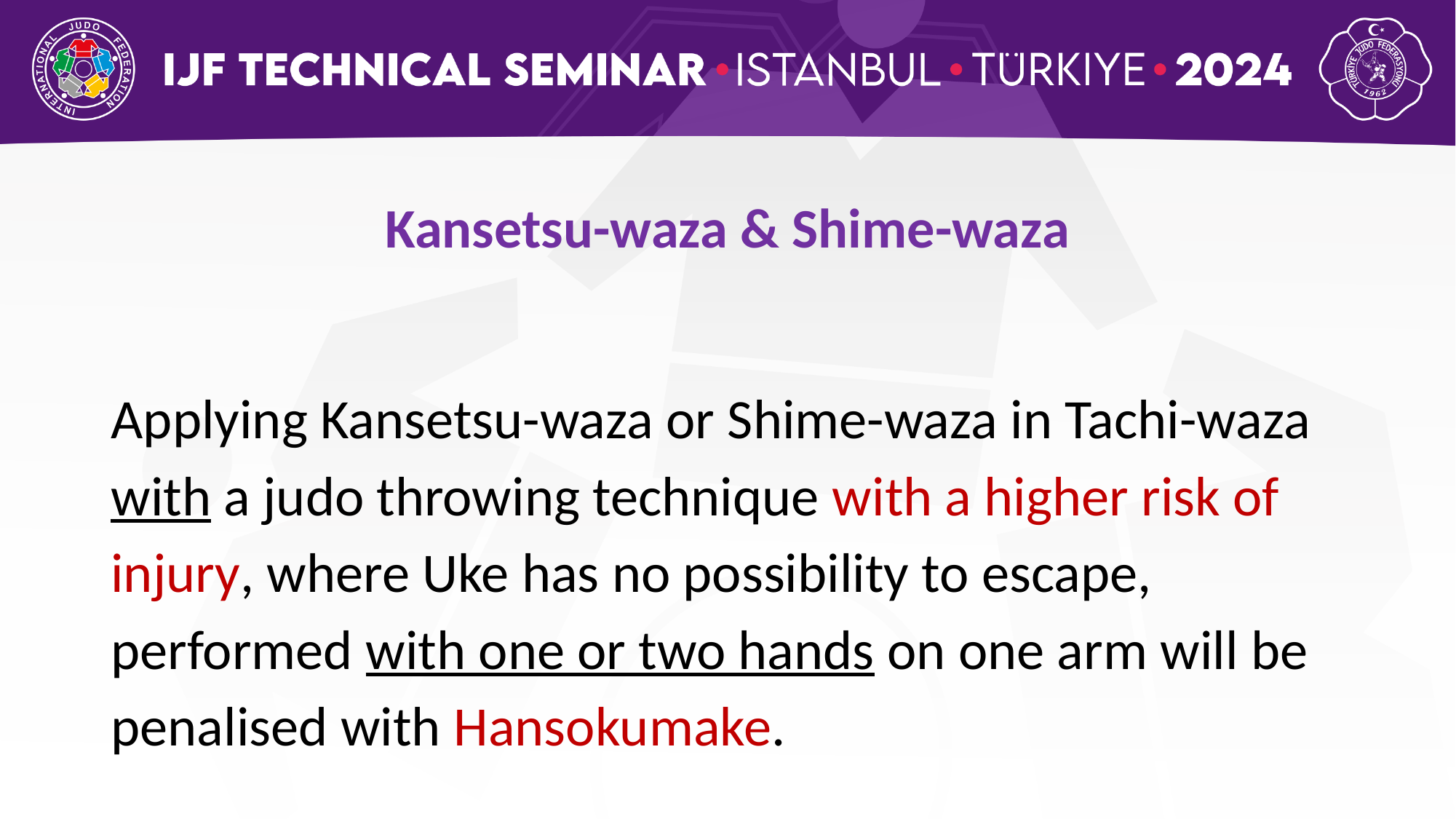

Kansetsu-waza & Shime-waza

Applying Kansetsu-waza or Shime-waza in Tachi-waza with a judo throwing technique with a higher risk of injury, where Uke has no possibility to escape, performed with one or two hands on one arm will be penalised with Hansokumake.